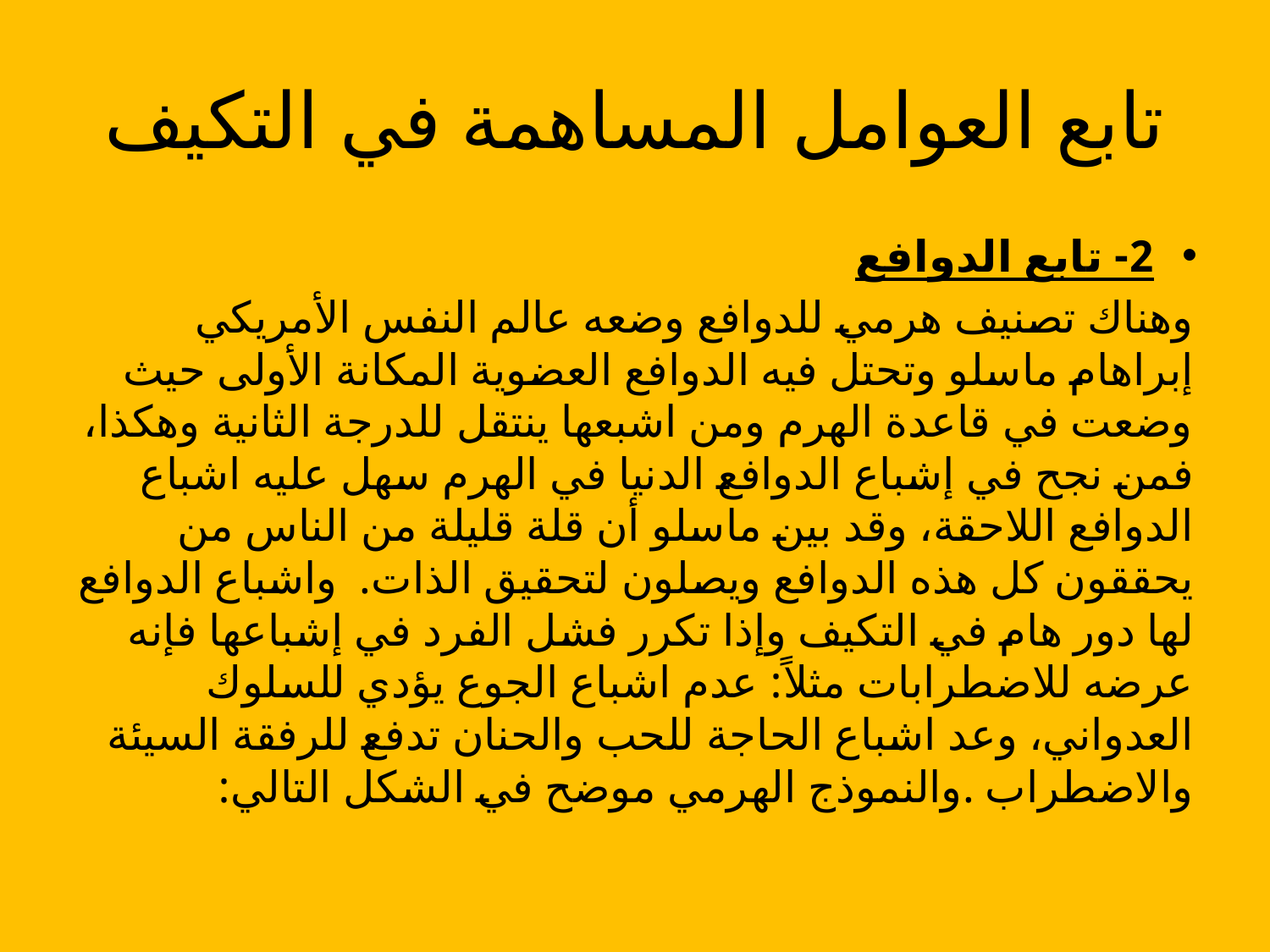

# تابع العوامل المساهمة في التكيف
2- تابع الدوافع
وهناك تصنيف هرمي للدوافع وضعه عالم النفس الأمريكي إبراهام ماسلو وتحتل فيه الدوافع العضوية المكانة الأولى حيث وضعت في قاعدة الهرم ومن اشبعها ينتقل للدرجة الثانية وهكذا، فمن نجح في إشباع الدوافع الدنيا في الهرم سهل عليه اشباع الدوافع اللاحقة، وقد بين ماسلو أن قلة قليلة من الناس من يحققون كل هذه الدوافع ويصلون لتحقيق الذات.  واشباع الدوافع لها دور هام في التكيف وإذا تكرر فشل الفرد في إشباعها فإنه عرضه للاضطرابات مثلاً: عدم اشباع الجوع يؤدي للسلوك العدواني، وعد اشباع الحاجة للحب والحنان تدفع للرفقة السيئة والاضطراب .والنموذج الهرمي موضح في الشكل التالي: